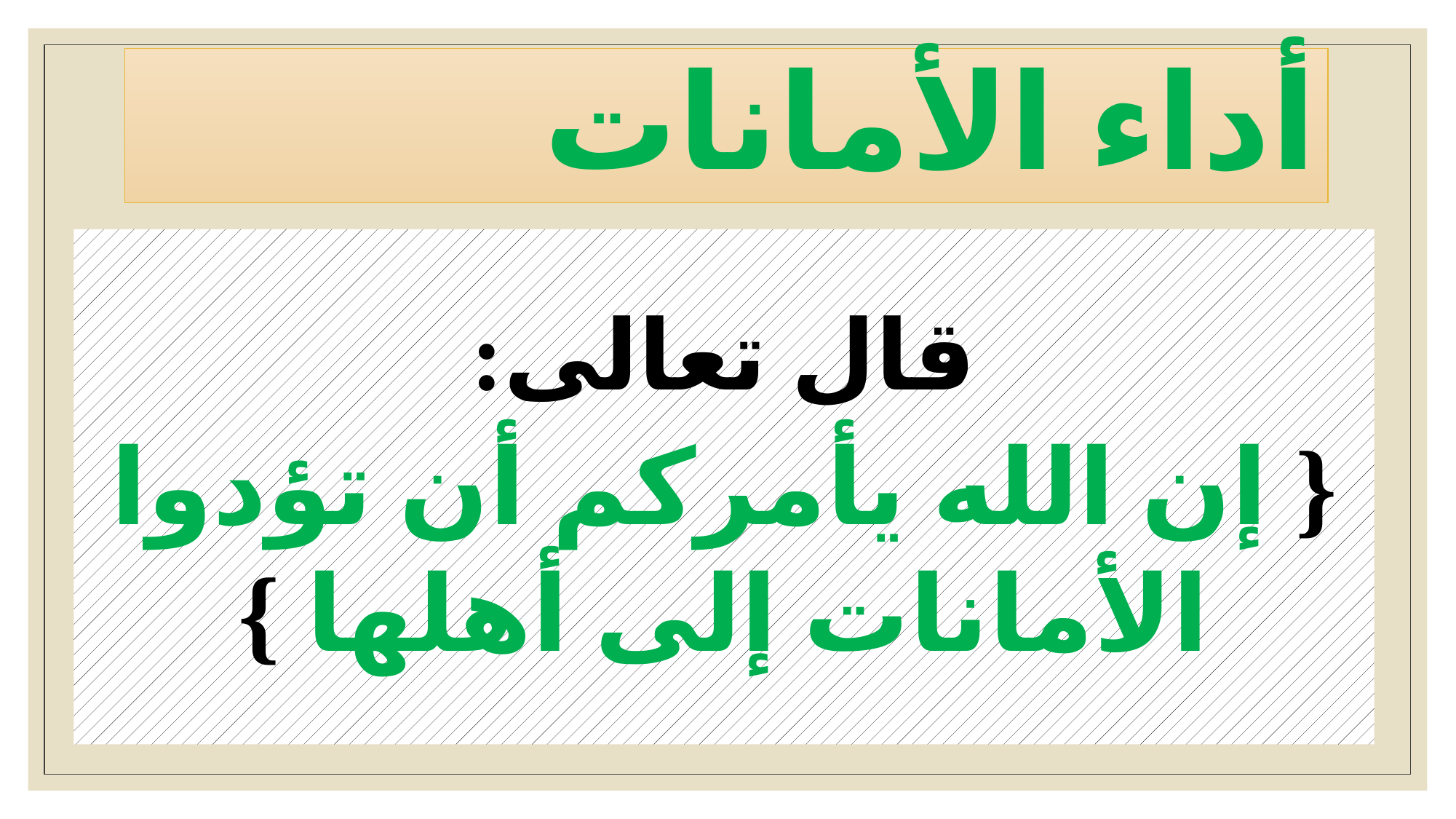

# أداء الأمانات

قال تعالى:
{ إن الله يأمركم أن تؤدوا الأمانات إلى أهلها }